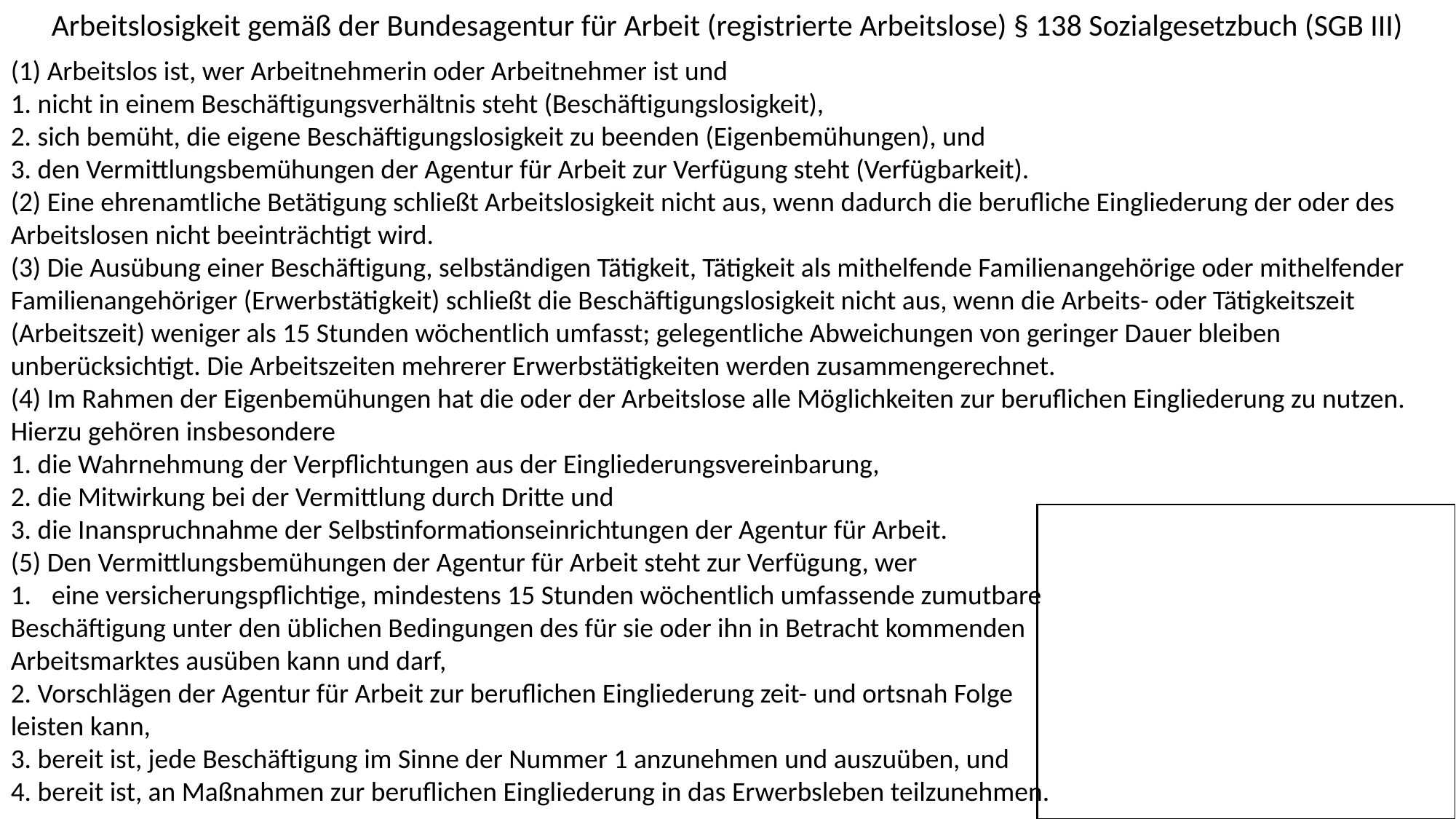

Arbeitslosigkeit gemäß der Bundesagentur für Arbeit (registrierte Arbeitslose) § 138 Sozialgesetzbuch (SGB III)
(1) Arbeitslos ist, wer Arbeitnehmerin oder Arbeitnehmer ist und
1. nicht in einem Beschäftigungsverhältnis steht (Beschäftigungslosigkeit),
2. sich bemüht, die eigene Beschäftigungslosigkeit zu beenden (Eigenbemühungen), und
3. den Vermittlungsbemühungen der Agentur für Arbeit zur Verfügung steht (Verfügbarkeit).
(2) Eine ehrenamtliche Betätigung schließt Arbeitslosigkeit nicht aus, wenn dadurch die berufliche Eingliederung der oder des Arbeitslosen nicht beeinträchtigt wird.
(3) Die Ausübung einer Beschäftigung, selbständigen Tätigkeit, Tätigkeit als mithelfende Familienangehörige oder mithelfender Familienangehöriger (Erwerbstätigkeit) schließt die Beschäftigungslosigkeit nicht aus, wenn die Arbeits- oder Tätigkeitszeit (Arbeitszeit) weniger als 15 Stunden wöchentlich umfasst; gelegentliche Abweichungen von geringer Dauer bleiben unberücksichtigt. Die Arbeitszeiten mehrerer Erwerbstätigkeiten werden zusammengerechnet.
(4) Im Rahmen der Eigenbemühungen hat die oder der Arbeitslose alle Möglichkeiten zur beruflichen Eingliederung zu nutzen. Hierzu gehören insbesondere
1. die Wahrnehmung der Verpflichtungen aus der Eingliederungsvereinbarung,
2. die Mitwirkung bei der Vermittlung durch Dritte und
3. die Inanspruchnahme der Selbstinformationseinrichtungen der Agentur für Arbeit.
(5) Den Vermittlungsbemühungen der Agentur für Arbeit steht zur Verfügung, wer
eine versicherungspflichtige, mindestens 15 Stunden wöchentlich umfassende zumutbare
Beschäftigung unter den üblichen Bedingungen des für sie oder ihn in Betracht kommenden
Arbeitsmarktes ausüben kann und darf,
2. Vorschlägen der Agentur für Arbeit zur beruflichen Eingliederung zeit- und ortsnah Folge
leisten kann,
3. bereit ist, jede Beschäftigung im Sinne der Nummer 1 anzunehmen und auszuüben, und
4. bereit ist, an Maßnahmen zur beruflichen Eingliederung in das Erwerbsleben teilzunehmen.